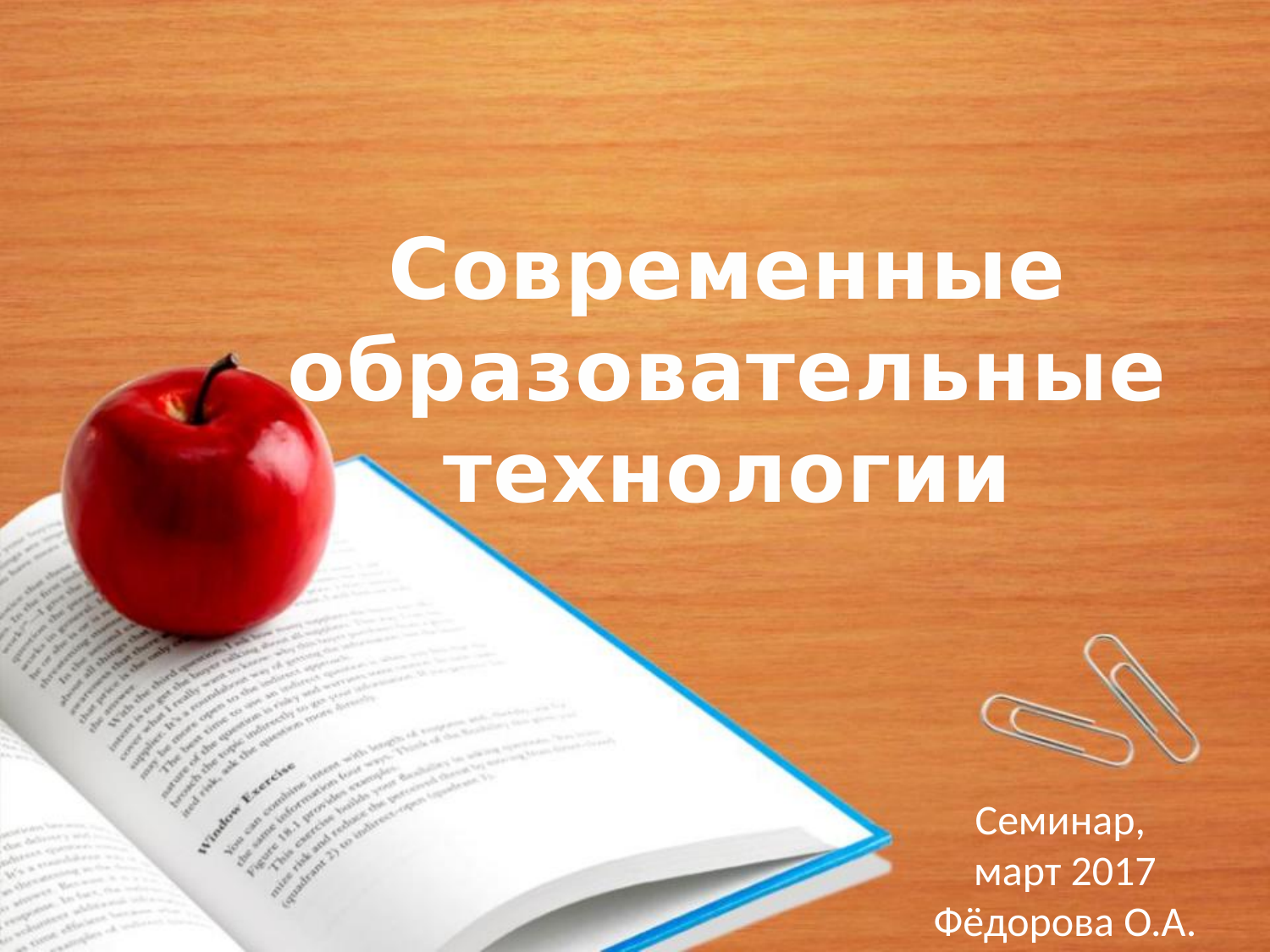

Современные образовательные технологии
Семинар,
март 2017
Фёдорова О.А.